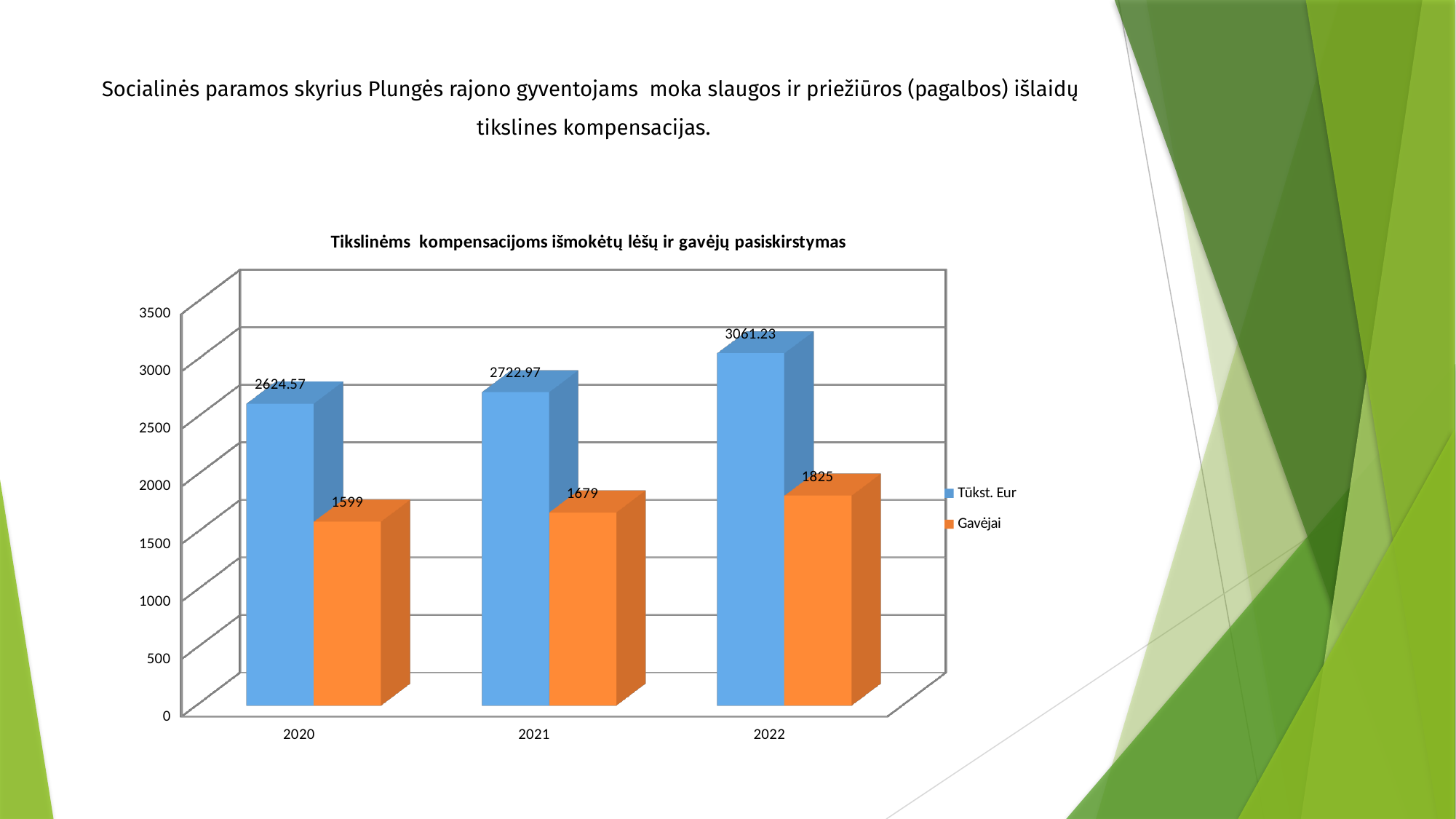

# Socialinės paramos skyrius Plungės rajono gyventojams  moka slaugos ir priežiūros (pagalbos) išlaidų tikslines kompensacijas.

[unsupported chart]